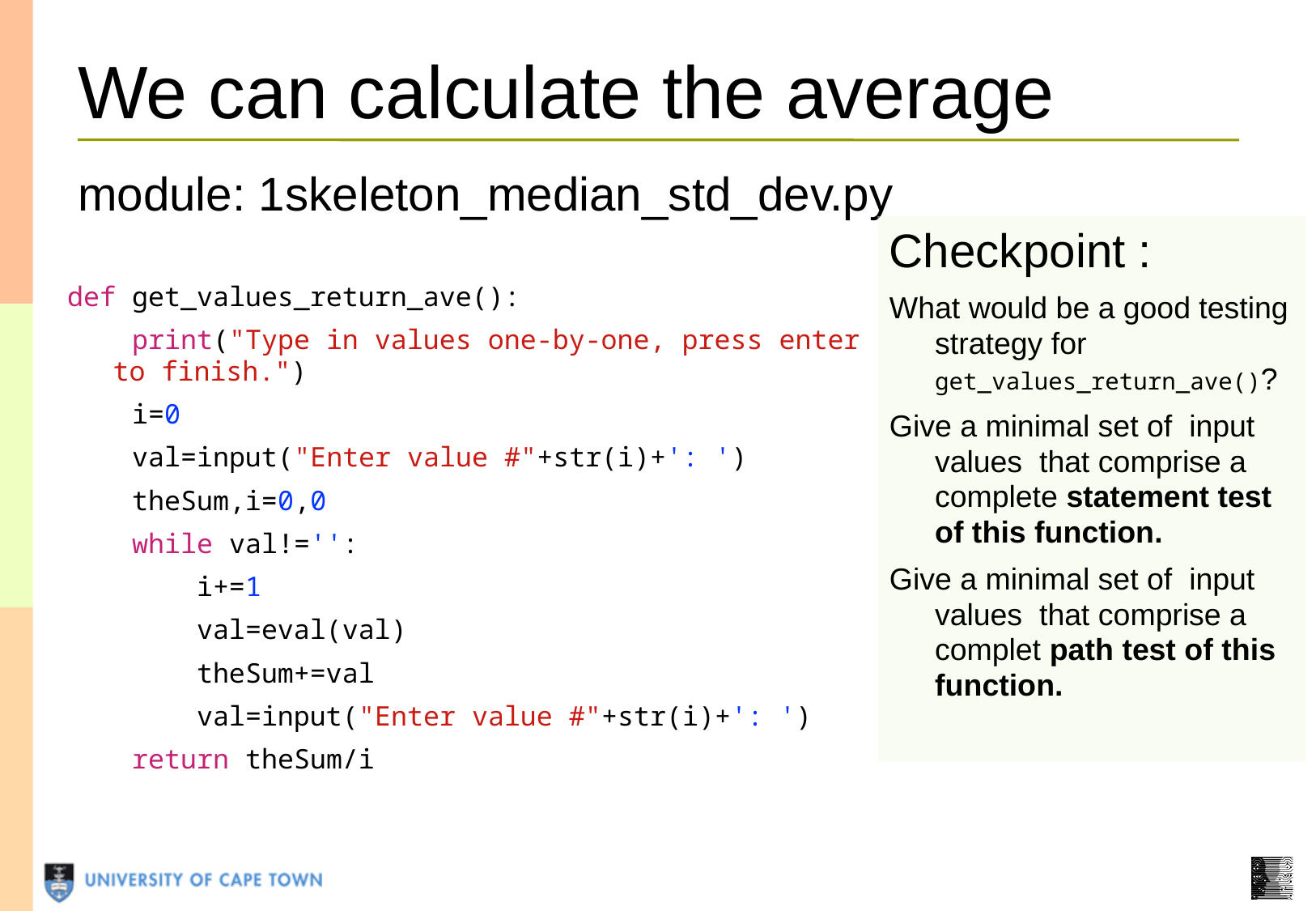

# We can calculate the average
module: 1skeleton_median_std_dev.py
Checkpoint :
What would be a good testing strategy for get_values_return_ave()?
Give a minimal set of  input values  that comprise a  complete statement test of this function.
Give a minimal set of  input values  that comprise a  complet path test of this function.
def get_values_return_ave():
    print("Type in values one-by-one, press enter to finish.")
    i=0
    val=input("Enter value #"+str(i)+': ')
    theSum,i=0,0
    while val!='':
        i+=1
        val=eval(val)
        theSum+=val
        val=input("Enter value #"+str(i)+': ')
    return theSum/i